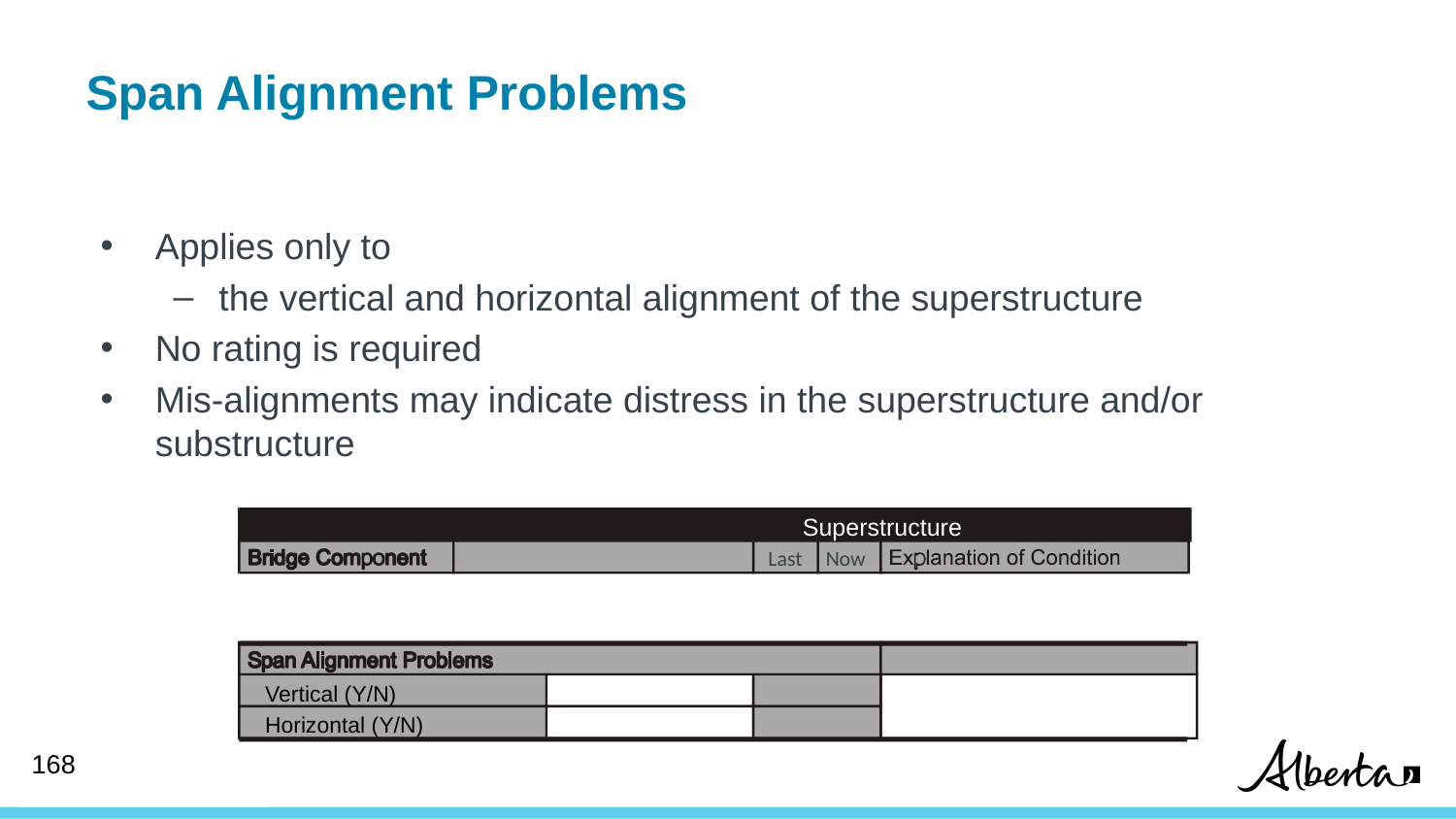

# Span Alignment Problems
Applies only to
the vertical and horizontal alignment of the superstructure
No rating is required
Mis-alignments may indicate distress in the superstructure and/or substructure

Superstructure

Vertical (Y/N)

Horizontal (Y/N)

Now
Last
168